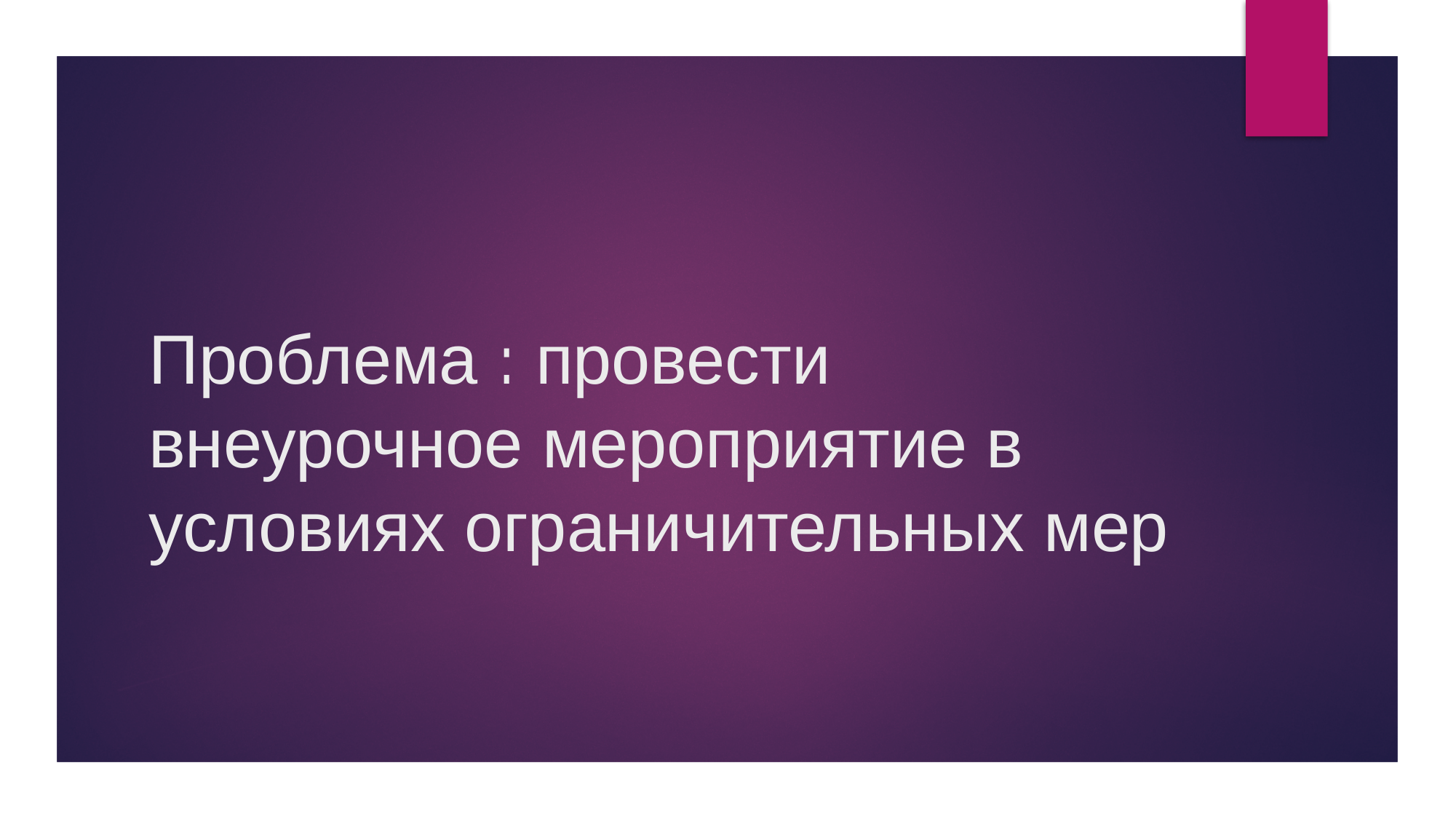

# Проблема : провести внеурочное мероприятие в условиях ограничительных мер